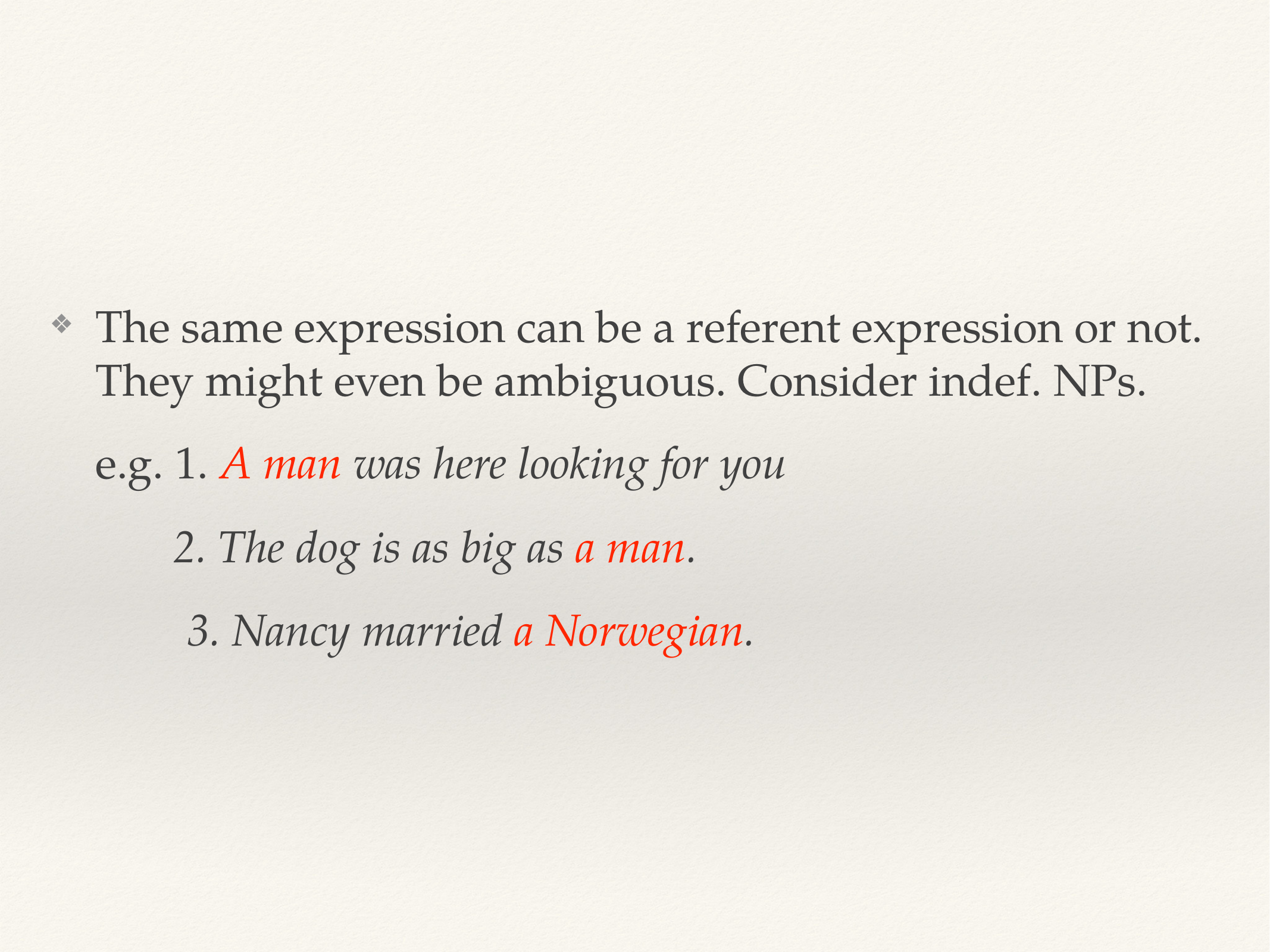

The same expression can be a referent expression or not. They might even be ambiguous. Consider indef. NPs.
e.g. 1. A man was here looking for you
       2. The dog is as big as a man.
3. Nancy married a Norwegian.